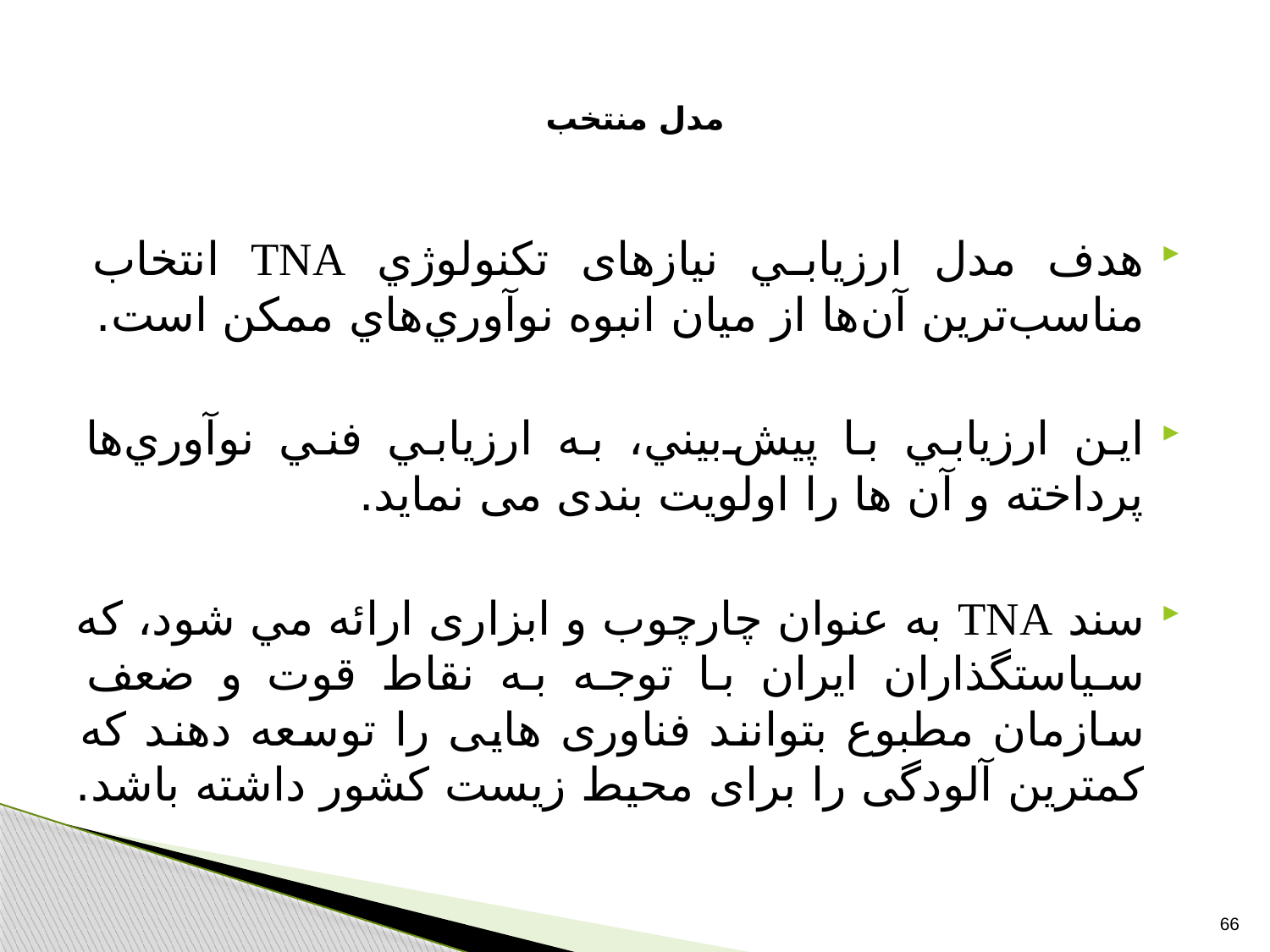

# مدل منتخب
هدف مدل ارزيابي نیازهای تكنولوژي TNA انتخاب مناسب‌ترين آن‌ها از ميان انبوه نوآوري‌هاي ممكن است.

اين ارزيابي با پيش‌بيني، به ارزيابي فني نوآوري‌ها پرداخته و آن ها را اولویت بندی می نماید.

سند TNA به عنوان چارچوب و ابزاری ارائه مي شود، كه سياستگذاران ایران با توجه به نقاط قوت و ضعف سازمان مطبوع بتوانند فناوری هایی را توسعه دهند که کمترین آلودگی را برای محیط زیست کشور داشته باشد.
66